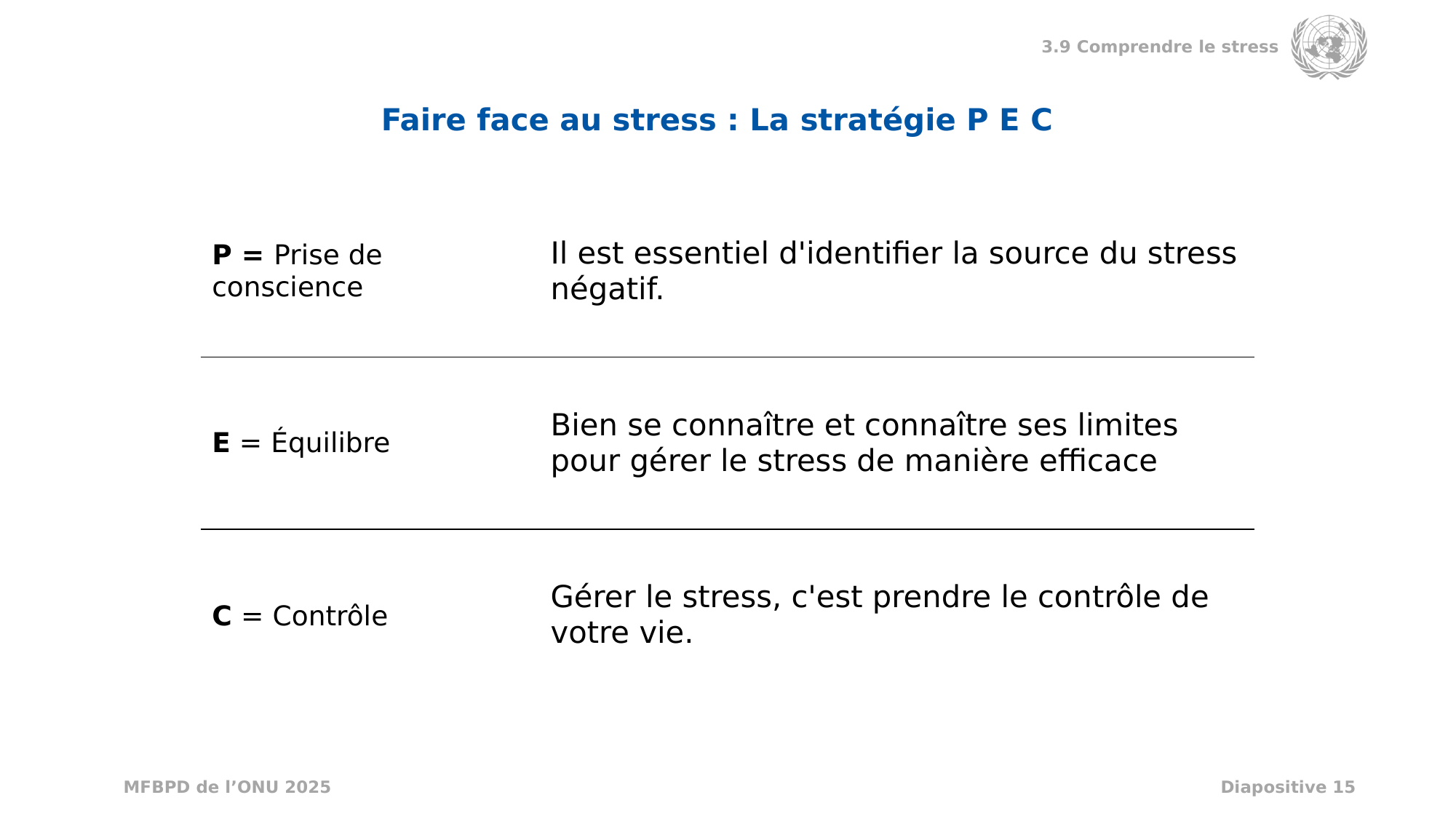

Faire face au stress : La stratégie P E C
| P = Prise de conscience | Il est essentiel d'identifier la source du stress négatif. |
| --- | --- |
| E = Équilibre | Bien se connaître et connaître ses limites pour gérer le stress de manière efficace |
| C = Contrôle | Gérer le stress, c'est prendre le contrôle de votre vie. |